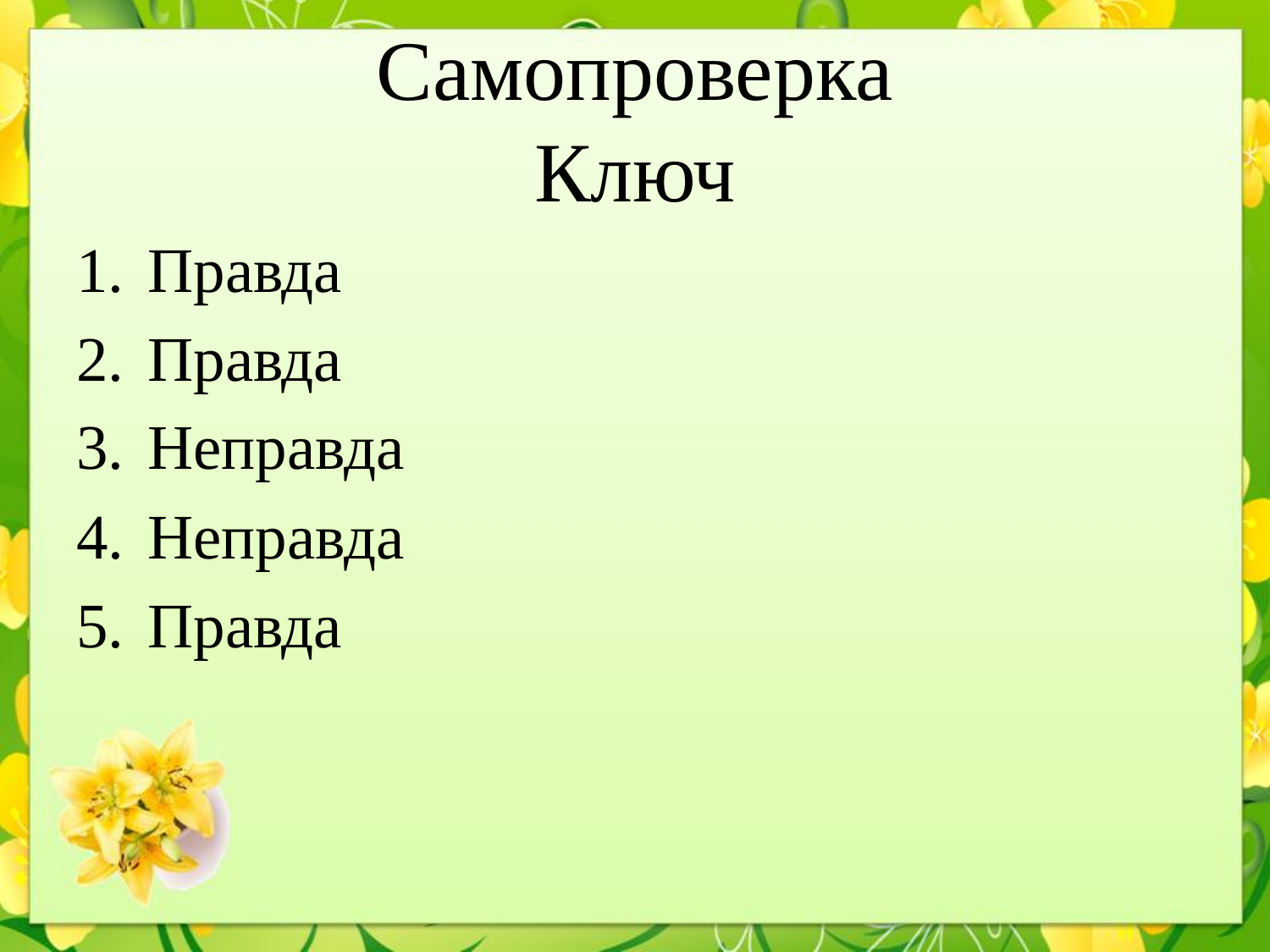

# Самопроверка Ключ
Правда
Правда
Неправда
Неправда
Правда